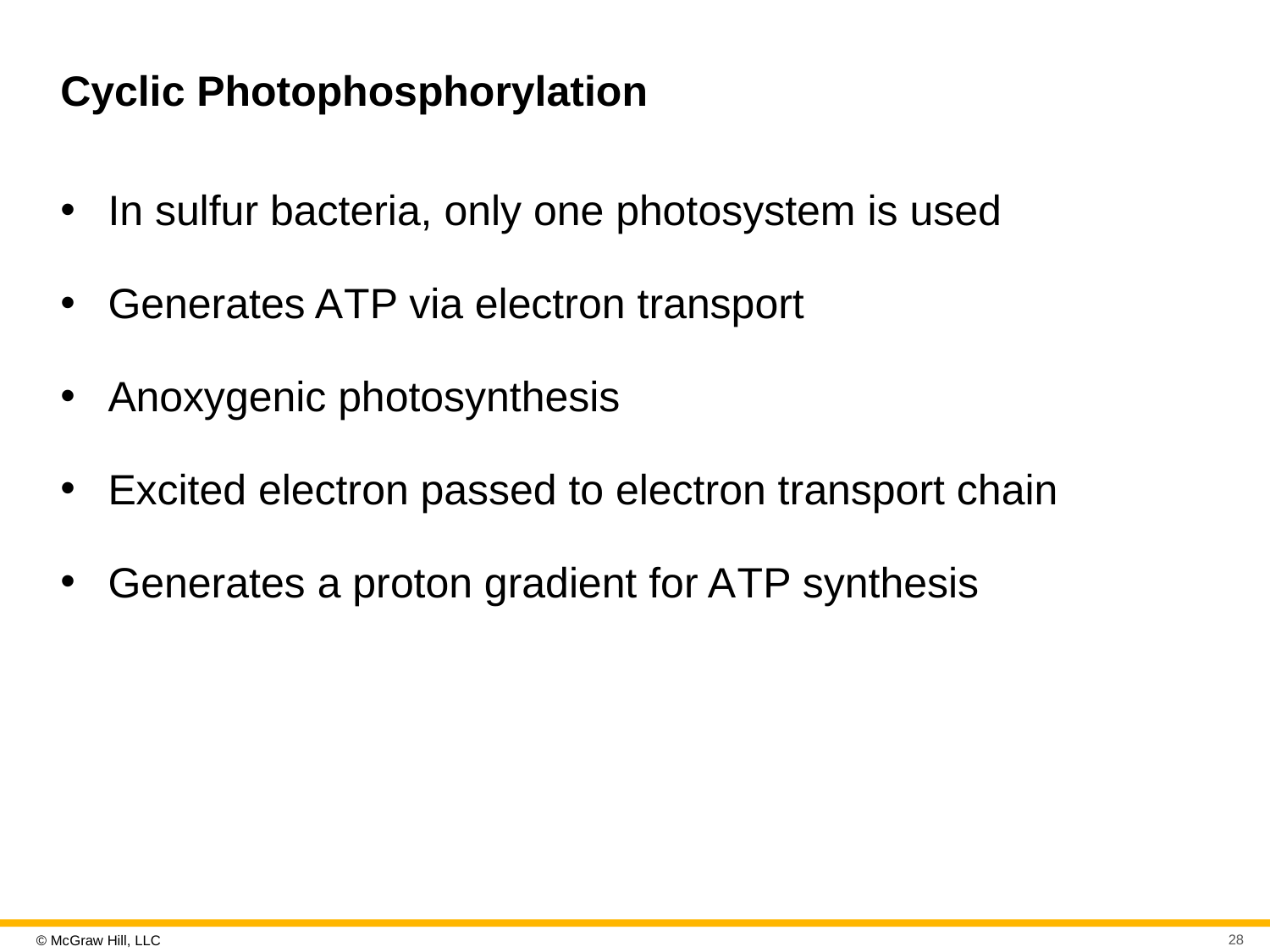

# Cyclic Photophosphorylation
In sulfur bacteria, only one photosystem is used
Generates A T P via electron transport
Anoxygenic photosynthesis
Excited electron passed to electron transport chain
Generates a proton gradient for A T P synthesis
28